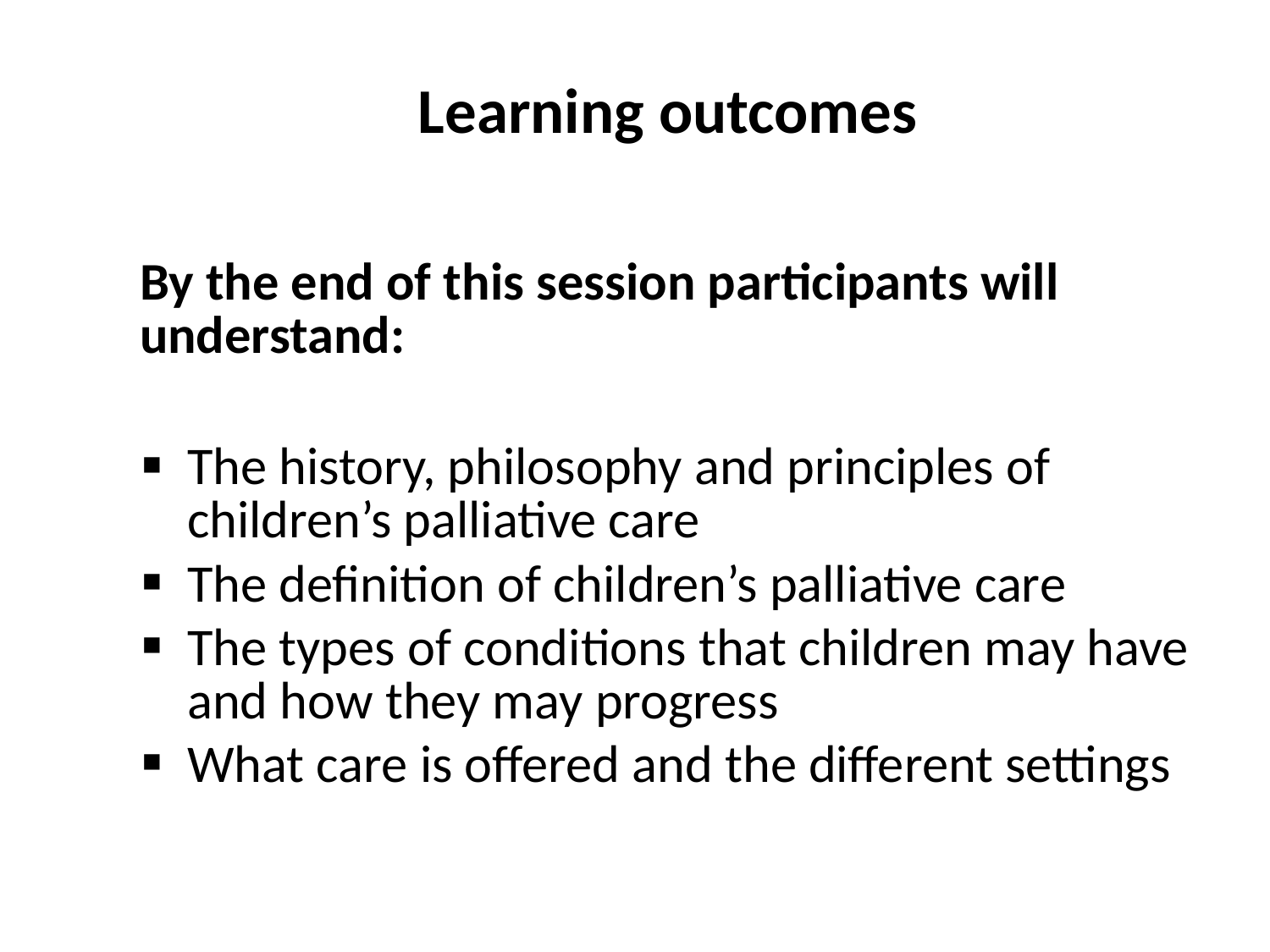

Learning outcomes
By the end of this session participants will understand:

The history, philosophy and principles of children’s palliative care
The definition of children’s palliative care
The types of conditions that children may have and how they may progress
What care is offered and the different settings